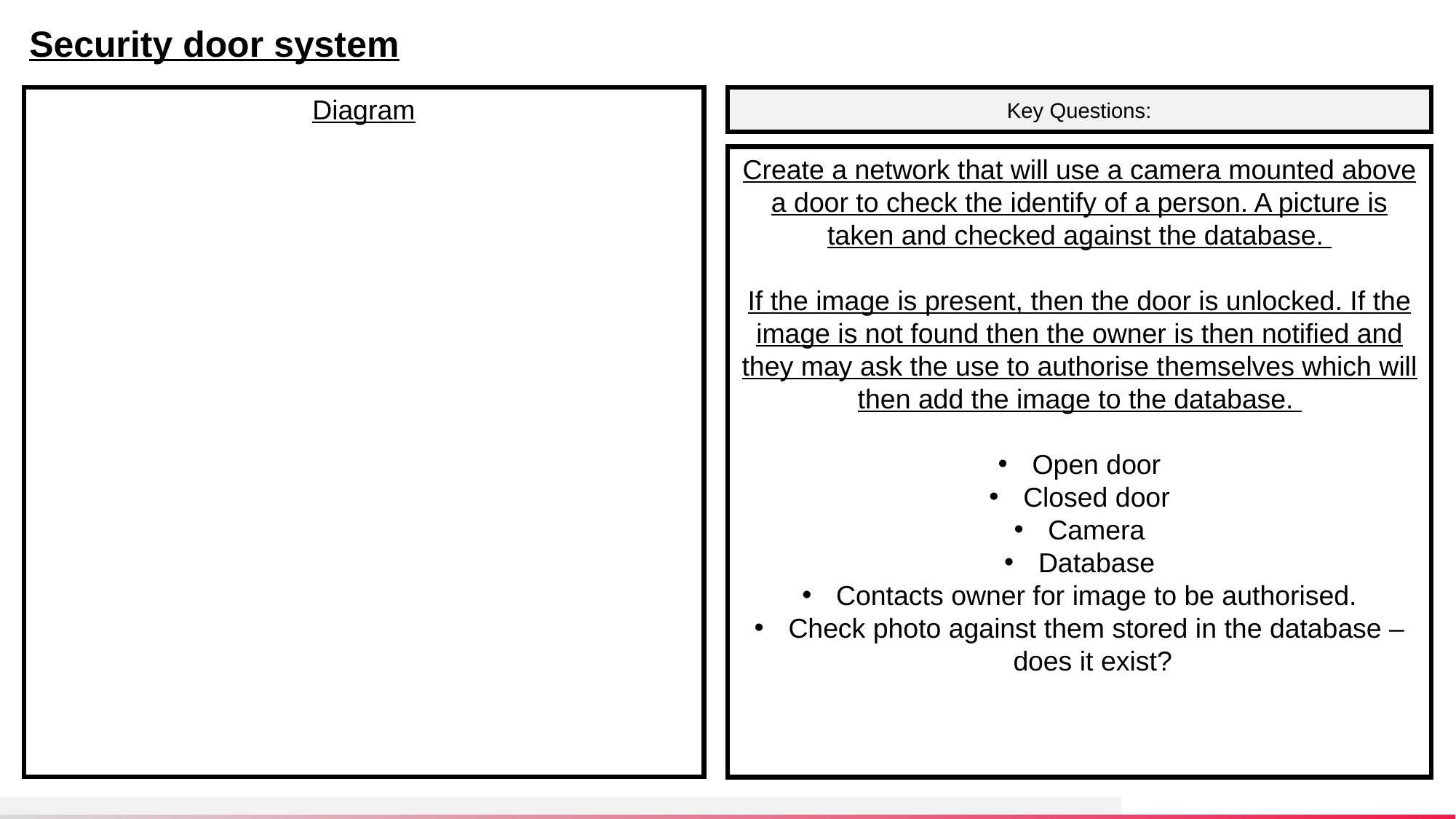

Security door system
Diagram
Key Questions:
Create a network that will use a camera mounted above a door to check the identify of a person. A picture is taken and checked against the database.

If the image is present, then the door is unlocked. If the image is not found then the owner is then notified and they may ask the use to authorise themselves which will then add the image to the database.

Open door
Closed door
Camera
Database
Contacts owner for image to be authorised.
Check photo against them stored in the database – does it exist?